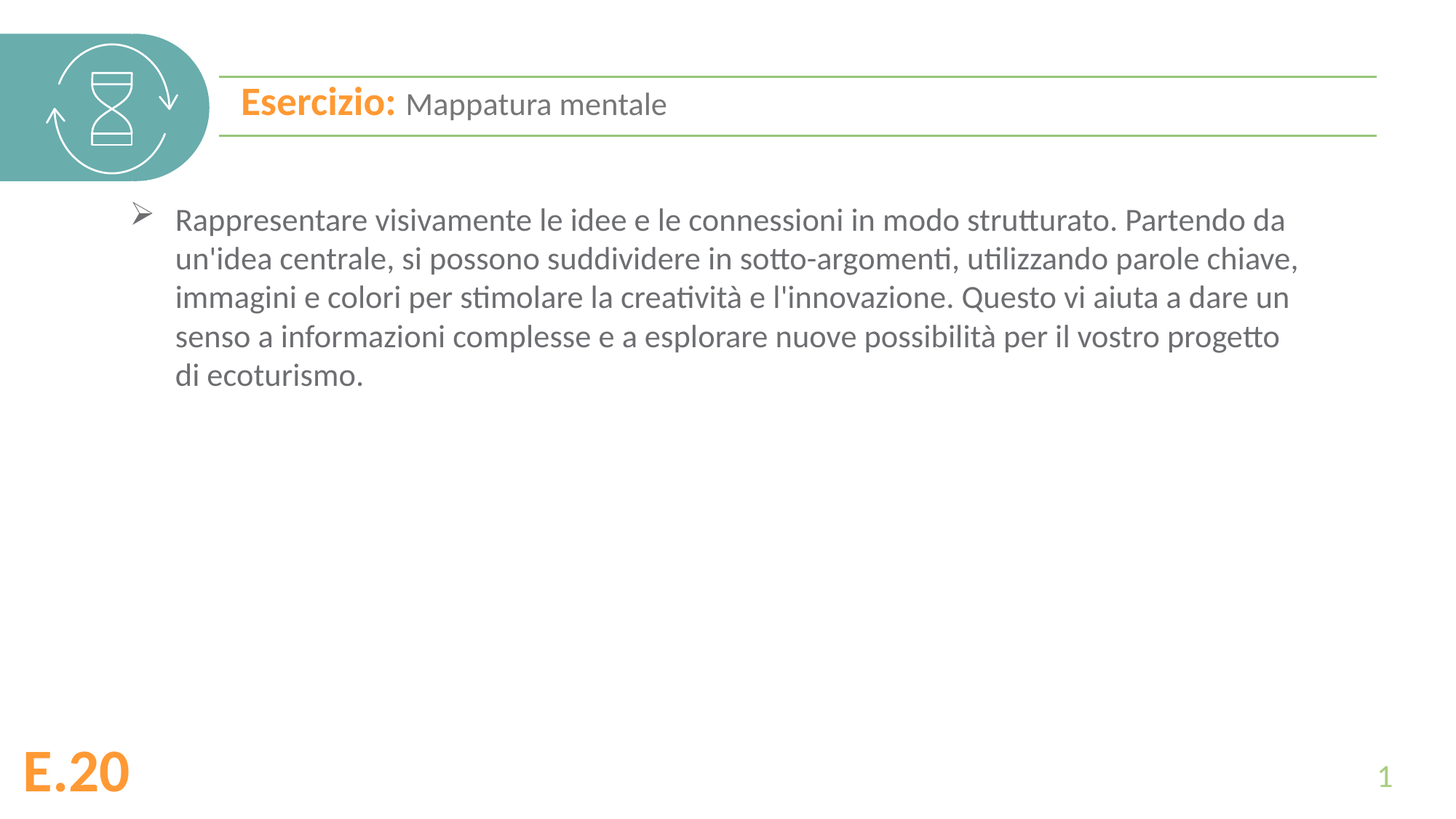

Esercizio: Mappatura mentale

Rappresentare visivamente le idee e le connessioni in modo strutturato. Partendo da un'idea centrale, si possono suddividere in sotto-argomenti, utilizzando parole chiave, immagini e colori per stimolare la creatività e l'innovazione. Questo vi aiuta a dare un senso a informazioni complesse e a esplorare nuove possibilità per il vostro progetto di ecoturismo.

1
E.20